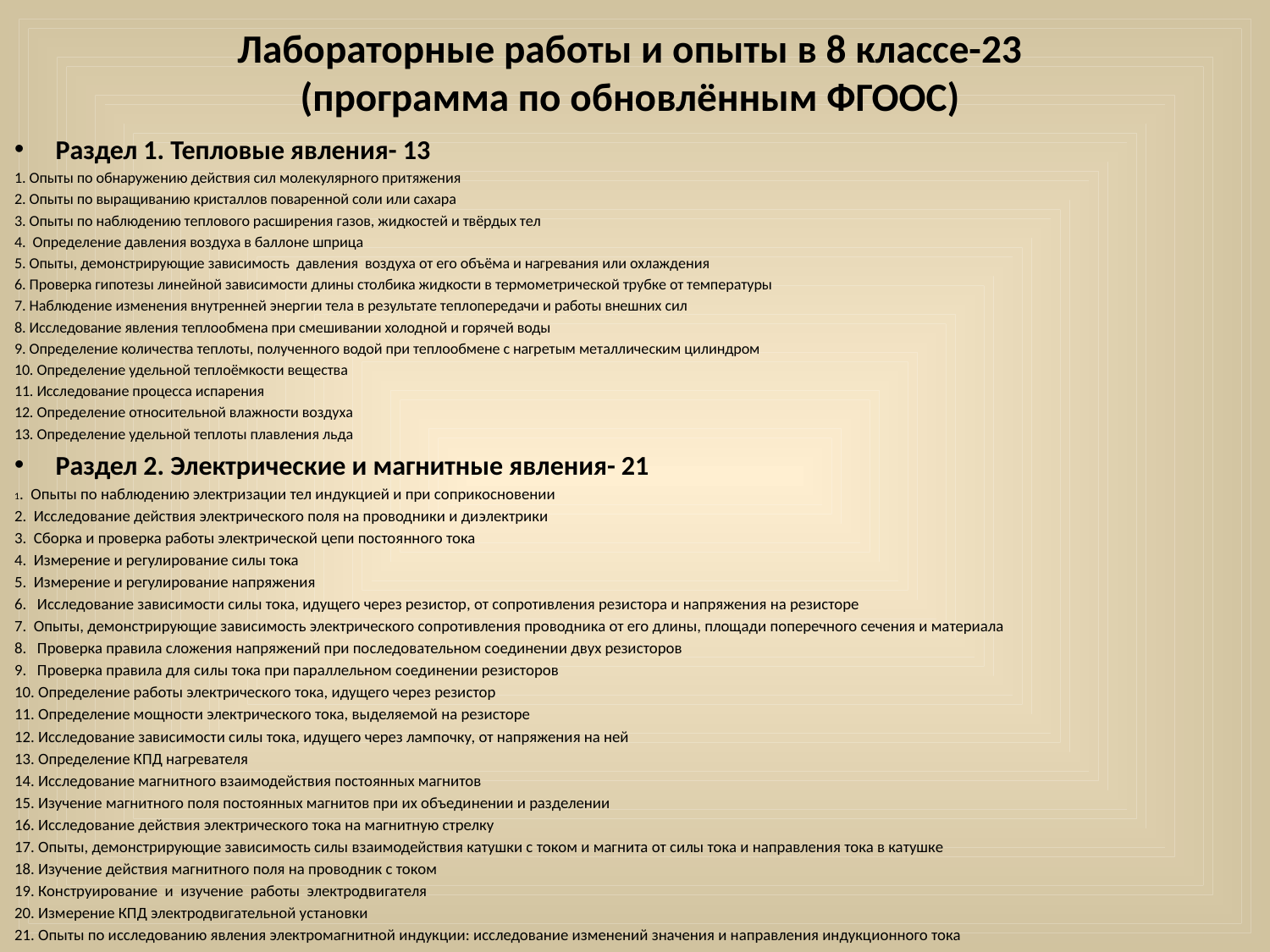

# Лабораторные работы и опыты в 8 классе-23 (программа по обновлённым ФГООС)
Раздел 1. Тепловые явления- 13
1. Опыты по обнаружению действия сил молекулярного при­тяжения
2. Опыты по выращиванию кристаллов поваренной соли или сахара
3. Опыты по наблюдению теплового расширения газов, жид­костей и твёрдых тел
4.  Определение давления воздуха в баллоне шприца
5. Опыты, демонстрирующие зависимость  давления  воздуха от его объёма и нагревания или охлаждения
6. Проверка гипотезы линейной зависимости длины столбика жидкости в термометрической трубке от температуры
7. Наблюдение изменения внутренней энергии тела в резуль­тате теплопередачи и работы внешних сил
8. Исследование явления теплообмена при смешивании хо­лодной и горячей воды
9. Определение количества теплоты, полученного водой при теплообмене с нагретым металлическим цилиндром
10. Определение удельной теплоёмкости вещества
11. Исследование процесса испарения
12. Определение относительной влажности воздуха
13. Определение удельной теплоты плавления льда
Раздел 2. Электрические и магнитные явления- 21
1.  Опыты по наблюдению электризации тел индукцией и при соприкосновении
2.  Исследование действия электрического поля на проводни­ки и диэлектрики
3.  Сборка и проверка работы электрической цепи постоянного тока
4.  Измерение и регулирование силы тока
5.  Измерение и регулирование напряжения
6.   Исследование зависимости силы тока, идущего через ре­зистор, от сопротивления резистора и напряжения на рези­сторе
7.  Опыты, демонстрирующие зависимость электрического со­противления проводника от его длины, площади попереч­ного сечения и материала
8.   Проверка правила сложения напряжений при последова­тельном соединении двух резисторов
9.   Проверка правила для силы тока при параллельном соеди­нении резисторов
10. Определение работы электрического тока, идущего через резистор
11. Определение мощности электрического тока, выделяемой на резисторе
12. Исследование зависимости силы тока, идущего через лам­почку, от напряжения на ней
13. Определение КПД нагревателя
14. Исследование магнитного взаимодействия постоянных маг­нитов
15. Изучение магнитного поля постоянных магнитов при их объединении и разделении
16. Исследование действия электрического тока на магнитную стрелку
17. Опыты, демонстрирующие зависимость силы взаимодей­ствия катушки с током и магнита от силы тока и направле­ния тока в катушке
18. Изучение действия магнитного поля на проводник с током
19. Конструирование  и  изучение  работы  электродвигателя
20. Измерение КПД электродвигательной установки
21. Опыты по исследованию явления электромагнитной индукции: исследование изменений значения и направления индукционного тока